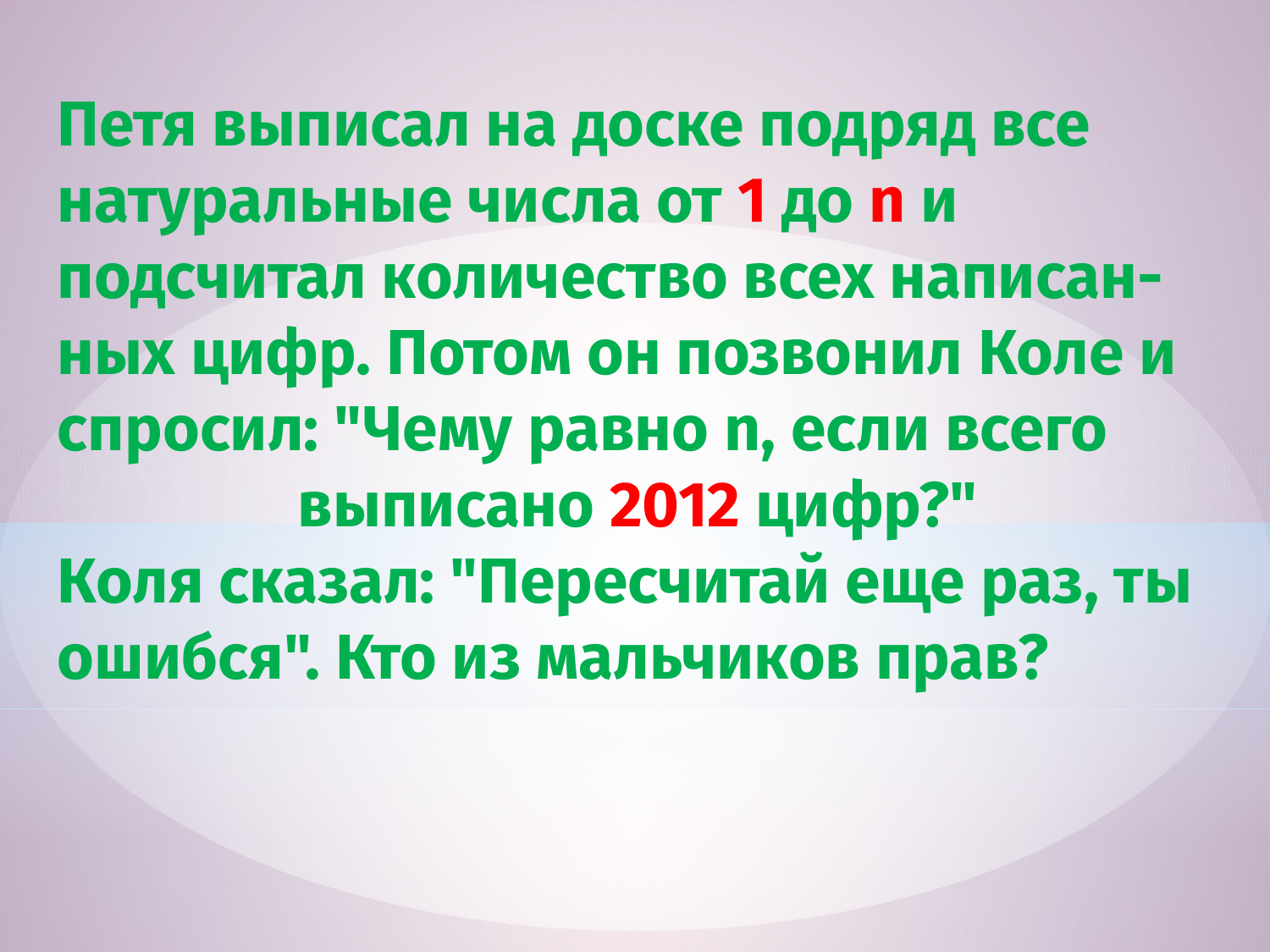

Петя выписал на доске подряд все натуральные числа от 1 до n и подсчитал количество всех написан-
ных цифр. Потом он позвонил Коле и спросил: "Чему равно n, если всего
выписано 2012 цифр?"
Коля сказал: "Пересчитай еще раз, ты ошибся". Кто из мальчиков прав?